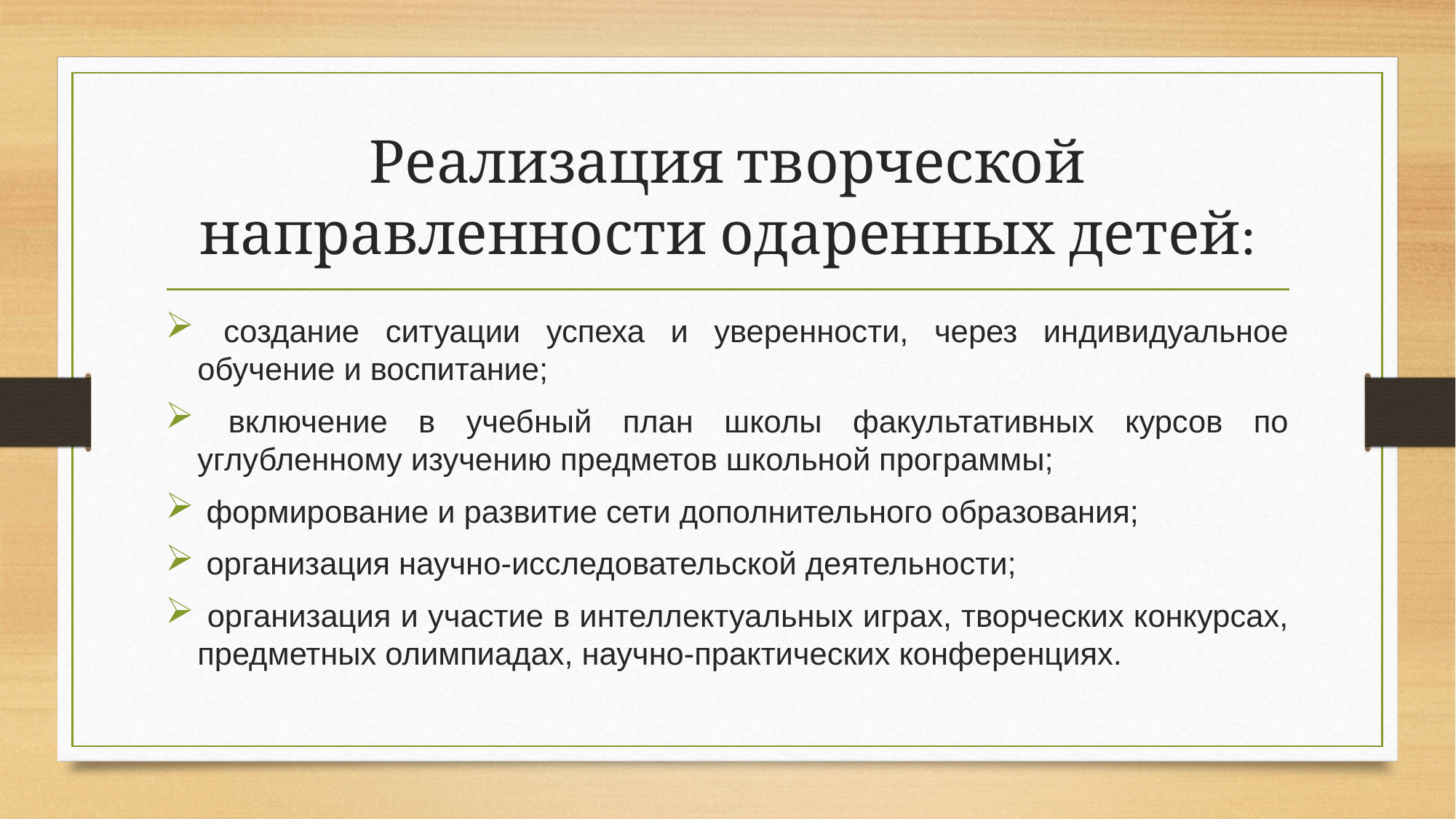

# Реализация творческой направленности одаренных детей:
 создание ситуации успеха и уверенности, через индивидуальное обучение и воспитание;
 включение в учебный план школы факультативных курсов по углубленному изучению предметов школьной программы;
 формирование и развитие сети дополнительного образования;
 организация научно-исследовательской деятельности;
 организация и участие в интеллектуальных играх, творческих конкурсах, предметных олимпиадах, научно-практических конференциях.